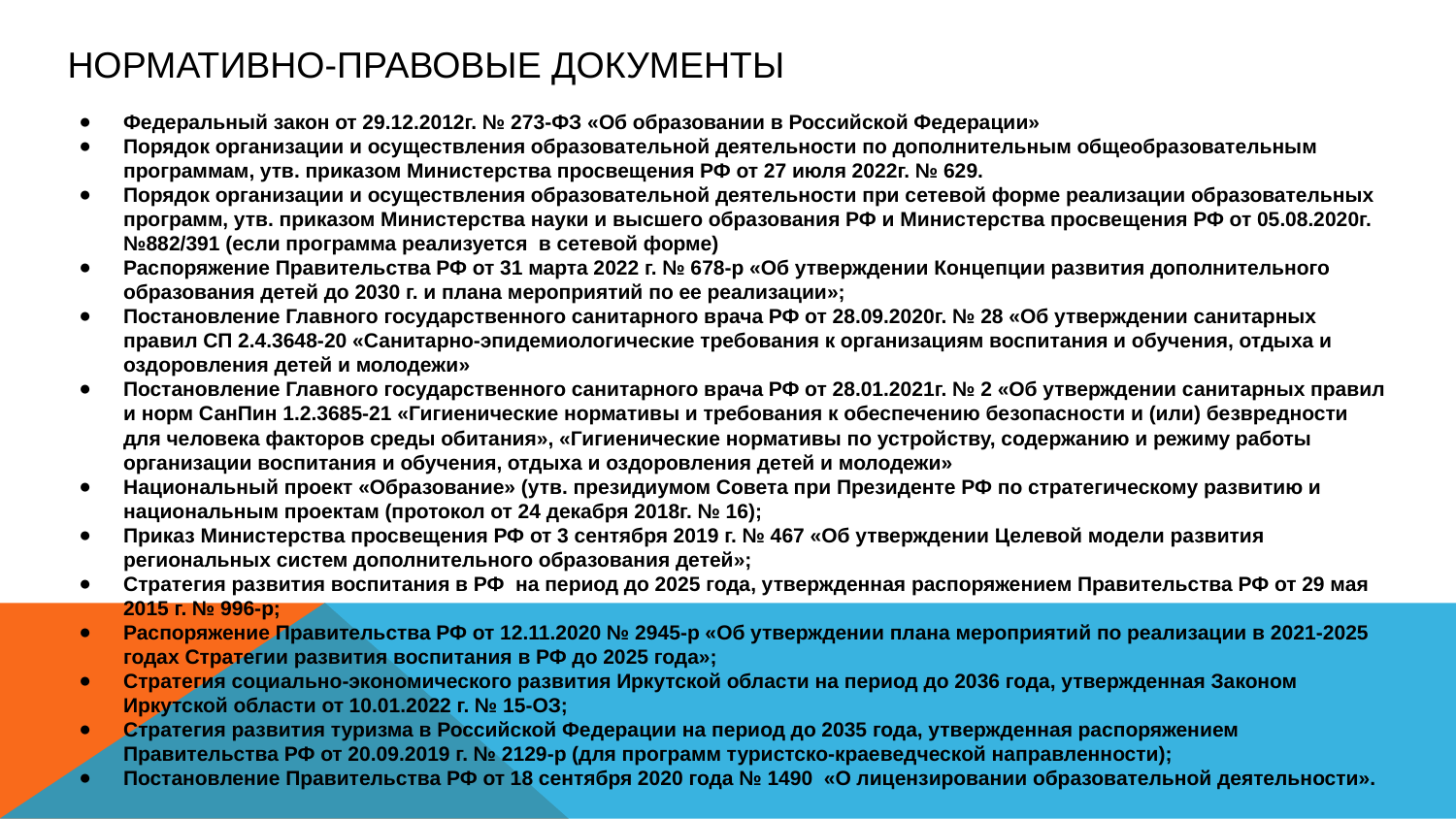

# Нормативно-правовые документы
Федеральный закон от 29.12.2012г. № 273-ФЗ «Об образовании в Российской Федерации»
Порядок организации и осуществления образовательной деятельности по дополнительным общеобразовательным программам, утв. приказом Министерства просвещения РФ от 27 июля 2022г. № 629.
Порядок организации и осуществления образовательной деятельности при сетевой форме реализации образовательных программ, утв. приказом Министерства науки и высшего образования РФ и Министерства просвещения РФ от 05.08.2020г. №882/391 (если программа реализуется  в сетевой форме)
Распоряжение Правительства РФ от 31 марта 2022 г. № 678-р «Об утверждении Концепции развития дополнительного образования детей до 2030 г. и плана мероприятий по ее реализации»;
Постановление Главного государственного санитарного врача РФ от 28.09.2020г. № 28 «Об утверждении санитарных правил СП 2.4.3648-20 «Санитарно-эпидемиологические требования к организациям воспитания и обучения, отдыха и оздоровления детей и молодежи»
Постановление Главного государственного санитарного врача РФ от 28.01.2021г. № 2 «Об утверждении санитарных правил и норм СанПин 1.2.3685-21 «Гигиенические нормативы и требования к обеспечению безопасности и (или) безвредности для человека факторов среды обитания», «Гигиенические нормативы по устройству, содержанию и режиму работы организации воспитания и обучения, отдыха и оздоровления детей и молодежи»
Национальный проект «Образование» (утв. президиумом Совета при Президенте РФ по стратегическому развитию и национальным проектам (протокол от 24 декабря 2018г. № 16);
Приказ Министерства просвещения РФ от 3 сентября 2019 г. № 467 «Об утверждении Целевой модели развития региональных систем дополнительного образования детей»;
Стратегия развития воспитания в РФ  на период до 2025 года, утвержденная распоряжением Правительства РФ от 29 мая 2015 г. № 996-р;
Распоряжение Правительства РФ от 12.11.2020 № 2945-р «Об утверждении плана мероприятий по реализации в 2021-2025 годах Стратегии развития воспитания в РФ до 2025 года»;
Стратегия социально-экономического развития Иркутской области на период до 2036 года, утвержденная Законом Иркутской области от 10.01.2022 г. № 15-ОЗ;
Стратегия развития туризма в Российской Федерации на период до 2035 года, утвержденная распоряжением Правительства РФ от 20.09.2019 г. № 2129-р (для программ туристско-краеведческой направленности);
Постановление Правительства РФ от 18 сентября 2020 года № 1490  «О лицензировании образовательной деятельности».